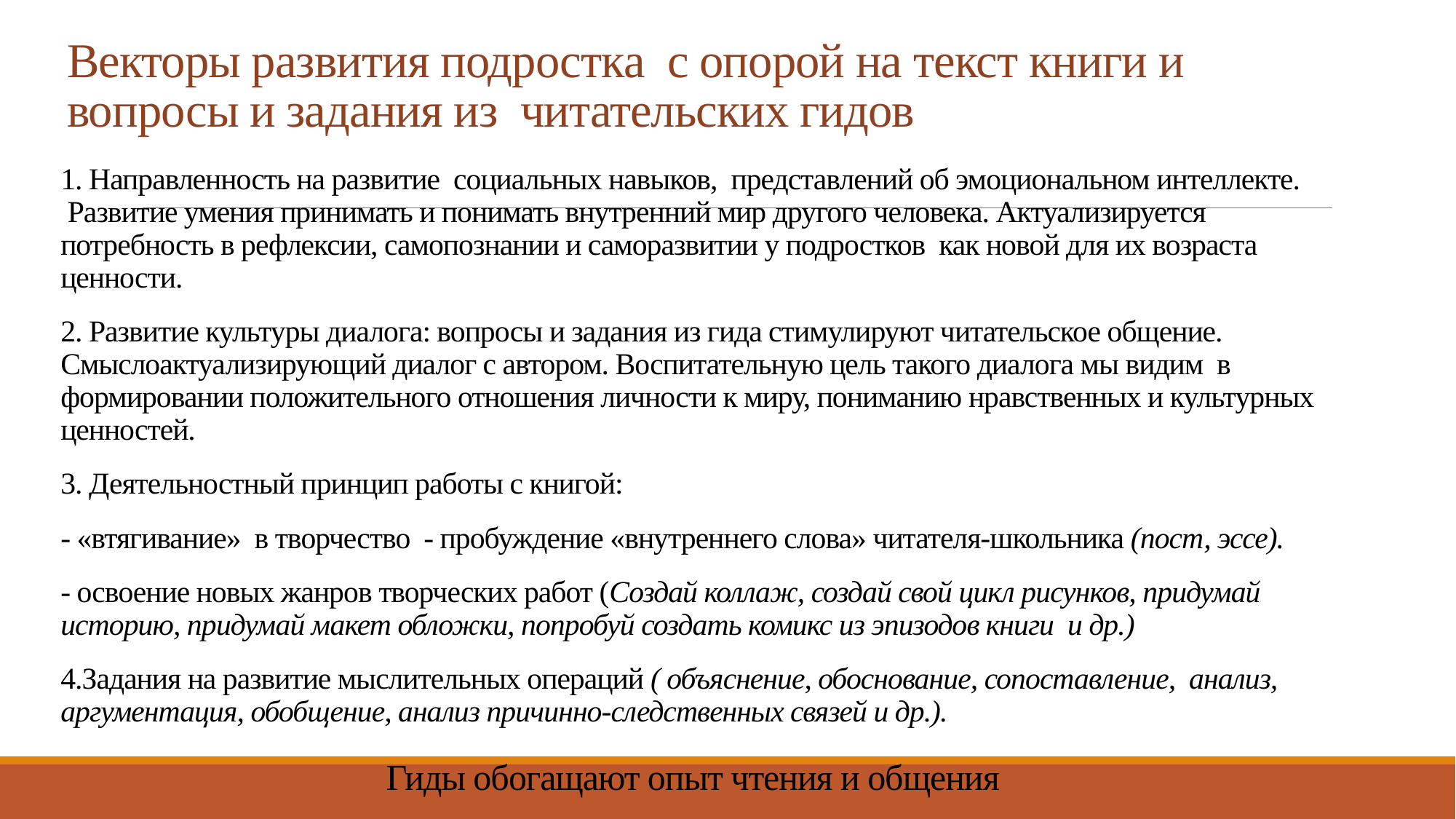

# Векторы развития подростка  с опорой на текст книги и вопросы и задания из  читательских гидов
1. Направленность на развитие  социальных навыков,  представлений об эмоциональном интеллекте.  Развитие умения принимать и понимать внутренний мир другого человека. Актуализируется  потребность в рефлексии, самопознании и саморазвитии у подростков  как новой для их возраста ценности.
2. Развитие культуры диалога: вопросы и задания из гида стимулируют читательское общение. Смыслоактуализирующий диалог с автором. Воспитательную цель такого диалога мы видим  в формировании положительного отношения личности к миру, пониманию нравственных и культурных ценностей.
3. Деятельностный принцип работы с книгой:
- «втягивание»  в творчество  - пробуждение «внутреннего слова» читателя-школьника (пост, эссе).
- освоение новых жанров творческих работ (Создай коллаж, создай свой цикл рисунков, придумай историю, придумай макет обложки, попробуй создать комикс из эпизодов книги  и др.)
4.Задания на развитие мыслительных операций ( объяснение, обоснование, сопоставление,  анализ, аргументация, обобщение, анализ причинно-следственных связей и др.).

Гиды обогащают опыт чтения и общения